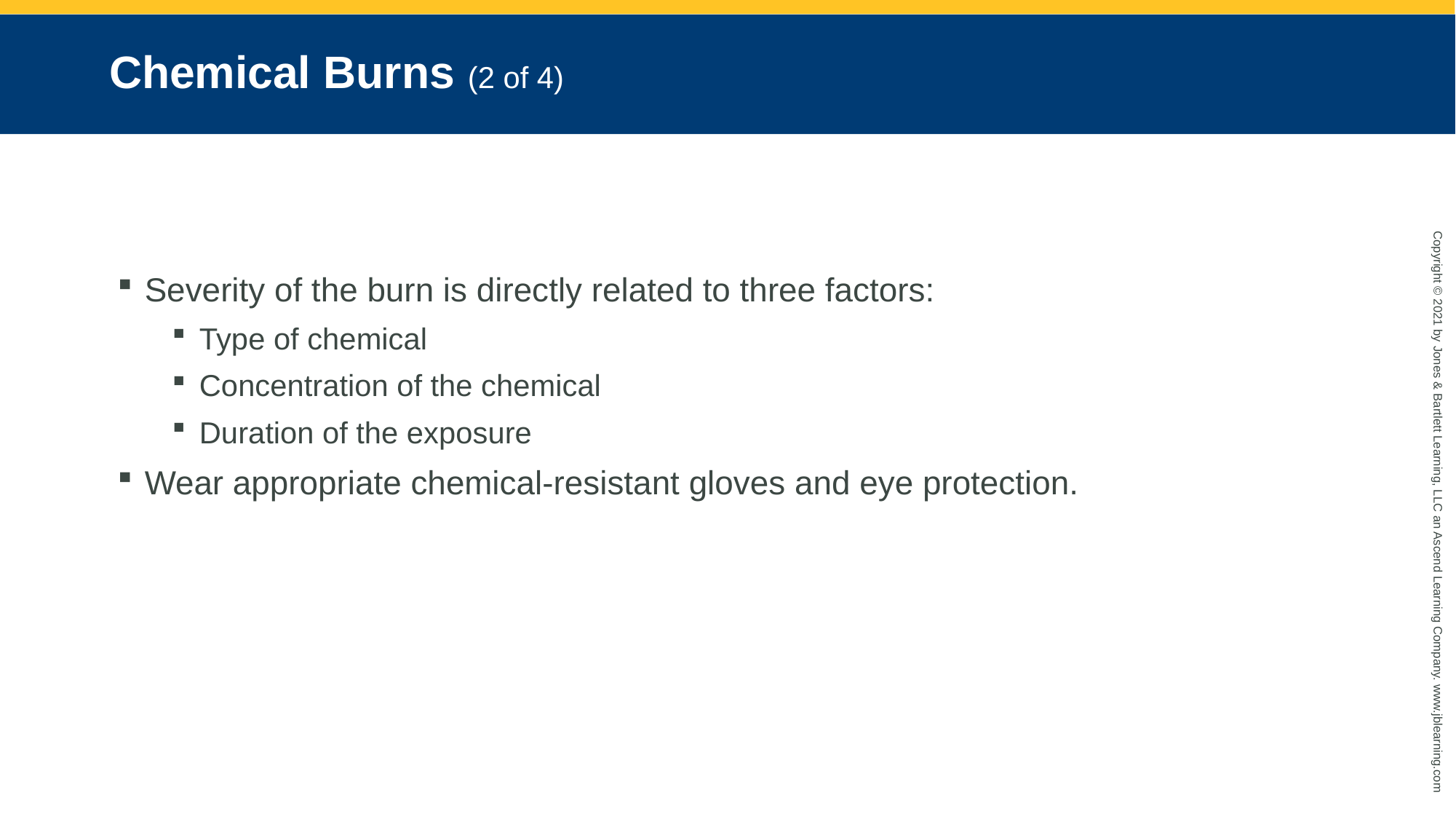

# Chemical Burns (2 of 4)
Severity of the burn is directly related to three factors:
Type of chemical
Concentration of the chemical
Duration of the exposure
Wear appropriate chemical-resistant gloves and eye protection.